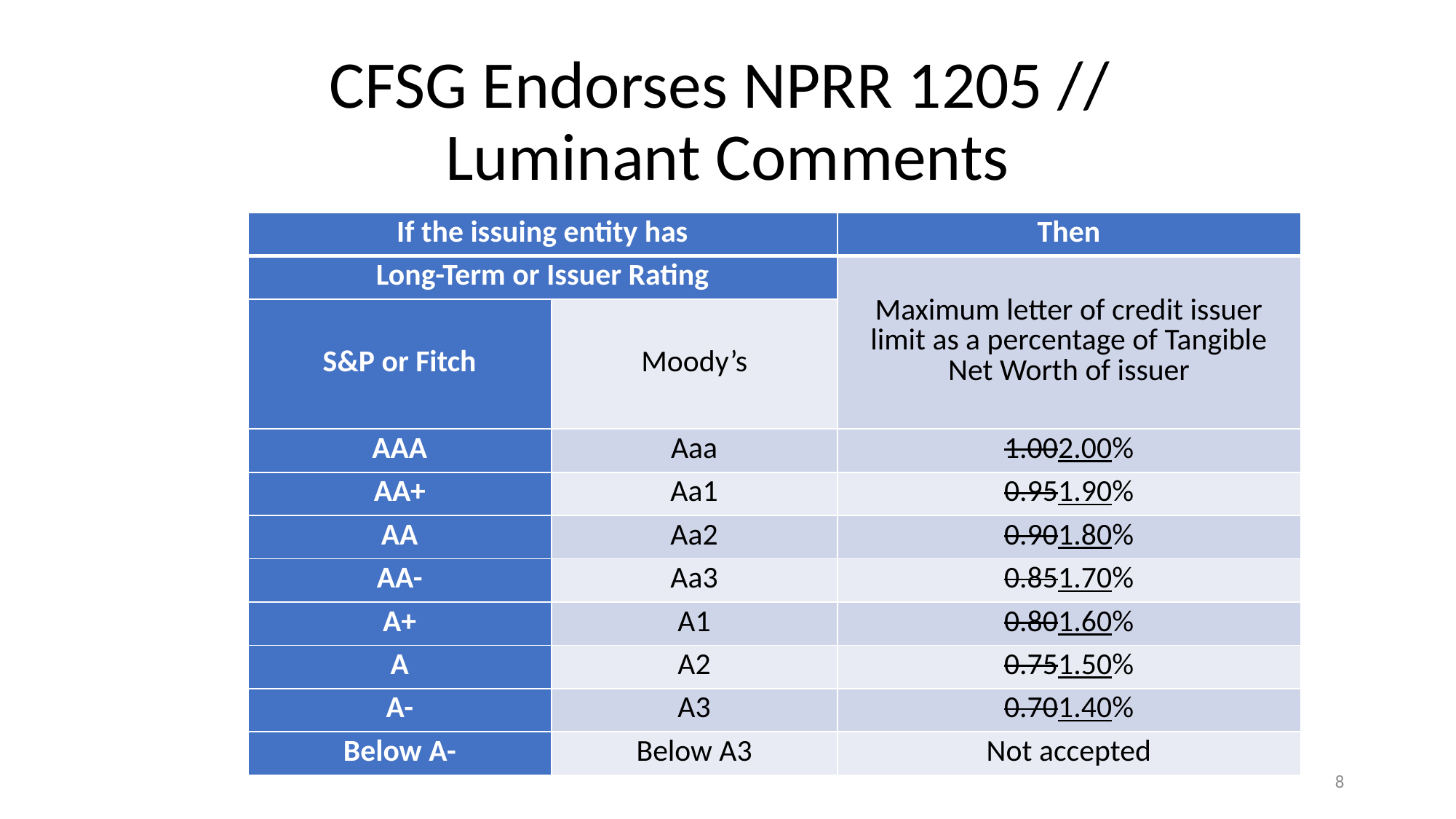

# CFSG Endorses NPRR 1205 // Luminant Comments
| If the issuing entity has |  | Then |
| --- | --- | --- |
| Long-Term or Issuer Rating |  | Maximum letter of credit issuer limit as a percentage of Tangible Net Worth of issuer |
| S&P or Fitch | Moody’s |  |
| AAA | Aaa | 1.002.00% |
| AA+ | Aa1 | 0.951.90% |
| AA | Aa2 | 0.901.80% |
| AA- | Aa3 | 0.851.70% |
| A+ | A1 | 0.801.60% |
| A | A2 | 0.751.50% |
| A- | A3 | 0.701.40% |
| Below A- | Below A3 | Not accepted |
8